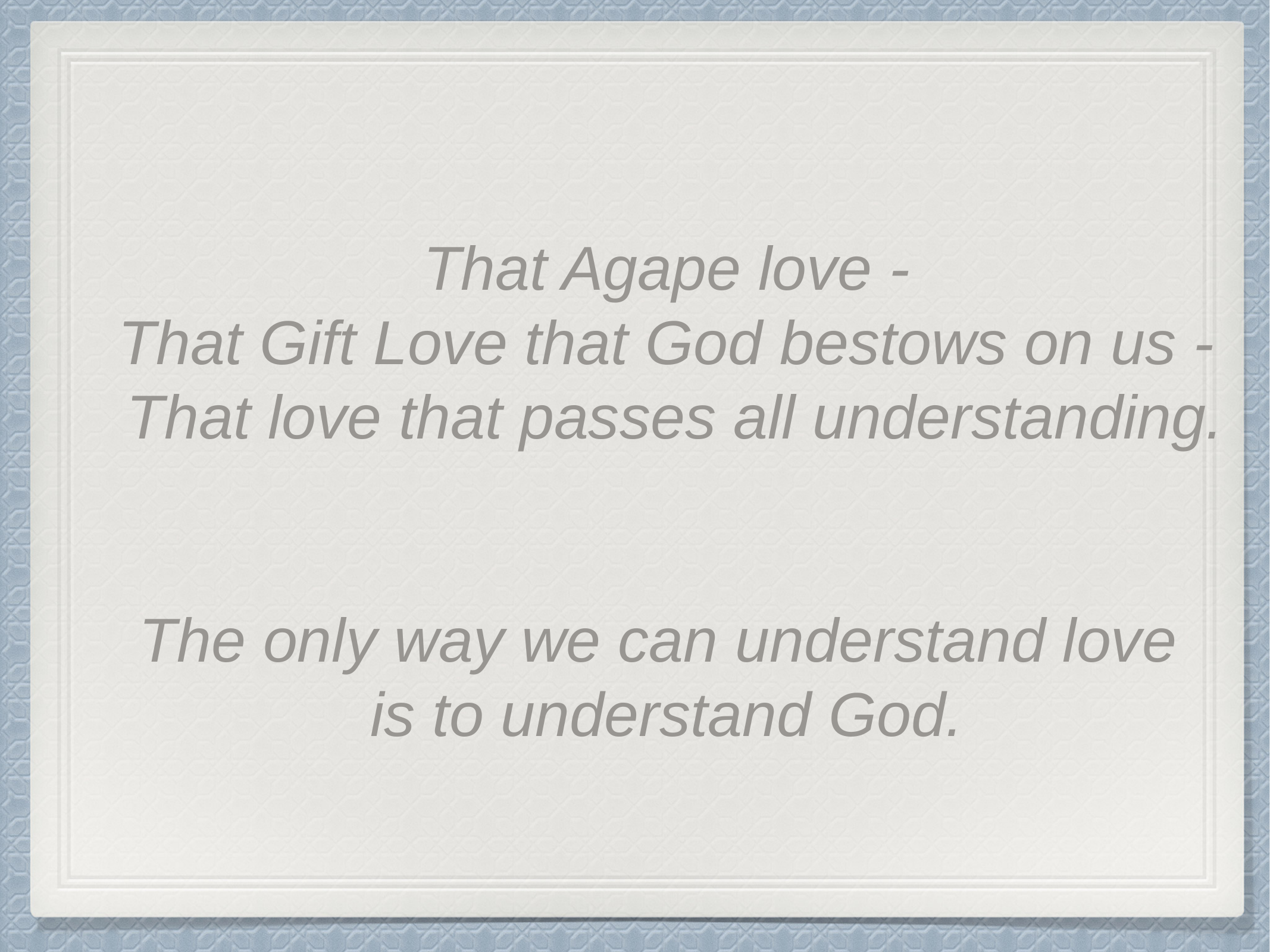

That Agape love -
That Gift Love that God bestows on us -
 That love that passes all understanding.

The only way we can understand love
is to understand God.